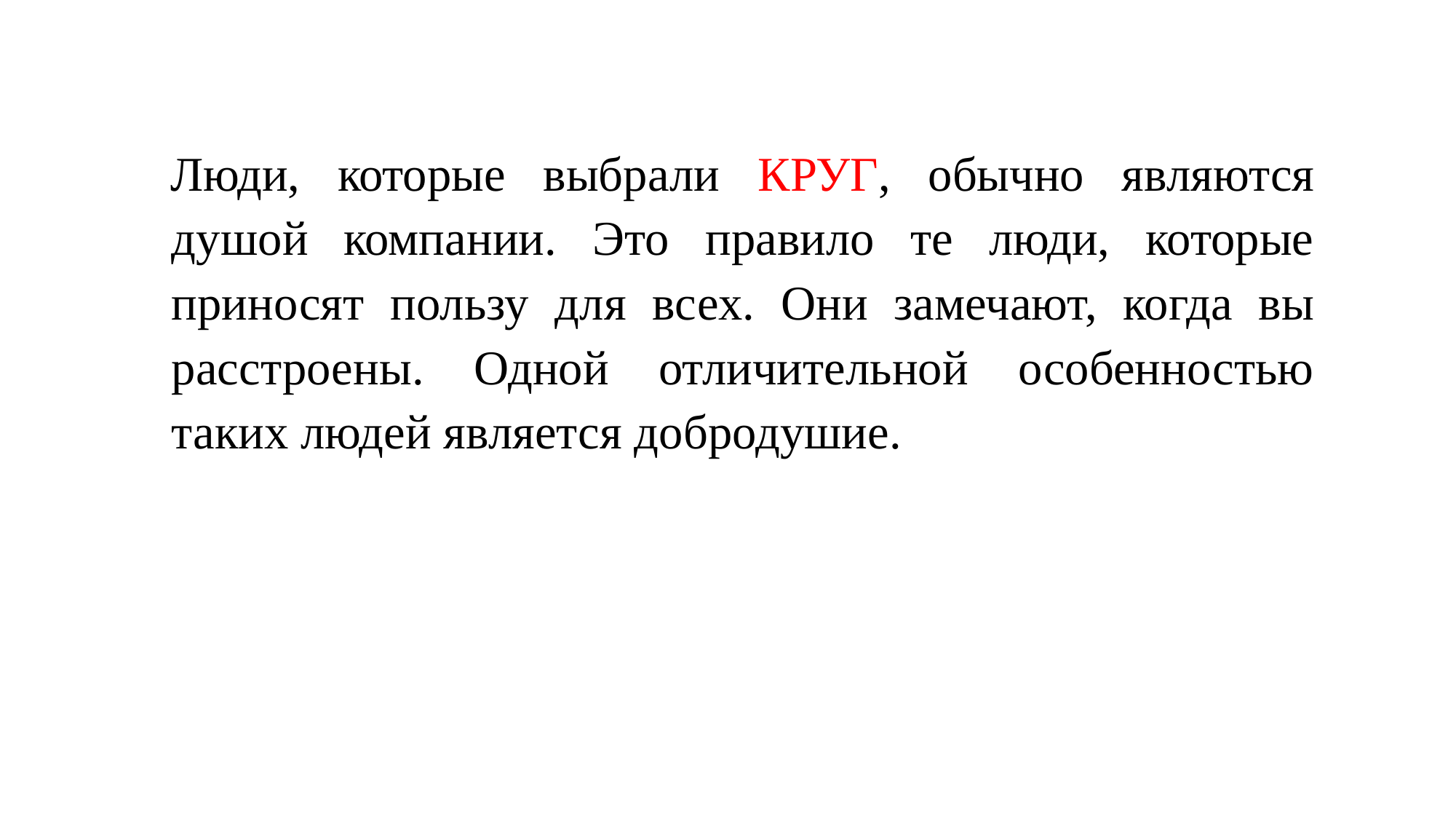

Люди, которые выбрали КРУГ, обычно являются душой компании. Это правило те люди, которые приносят пользу для всех. Они замечают, когда вы расстроены. Одной отличительной особенностью таких людей является добродушие.